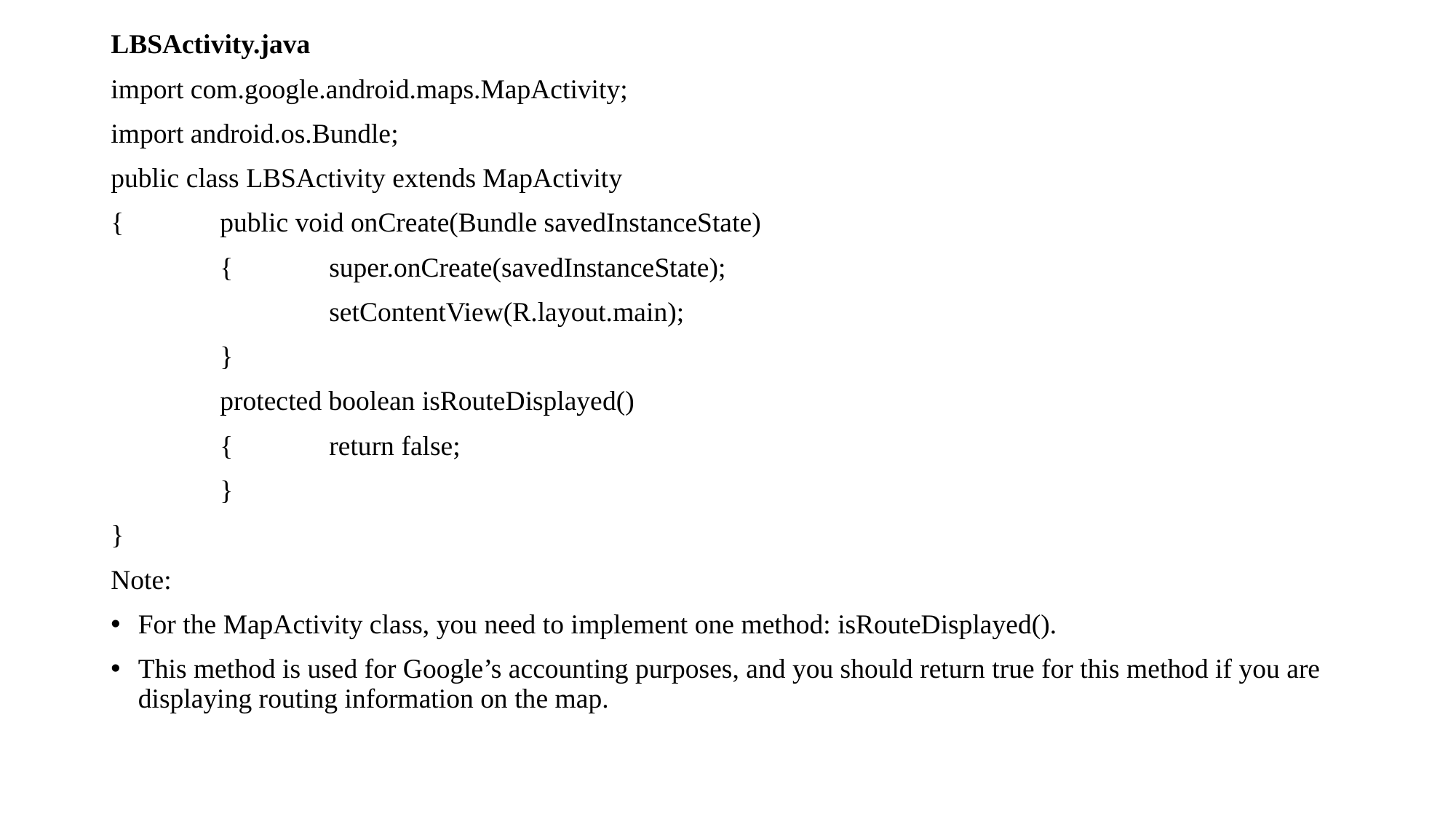

LBSActivity.java
import com.google.android.maps.MapActivity;
import android.os.Bundle;
public class LBSActivity extends MapActivity
{	public void onCreate(Bundle savedInstanceState)
	{	super.onCreate(savedInstanceState);
		setContentView(R.layout.main);
	}
	protected boolean isRouteDisplayed()
	{	return false;
	}
}
Note:
For the MapActivity class, you need to implement one method: isRouteDisplayed().
This method is used for Google’s accounting purposes, and you should return true for this method if you are displaying routing information on the map.